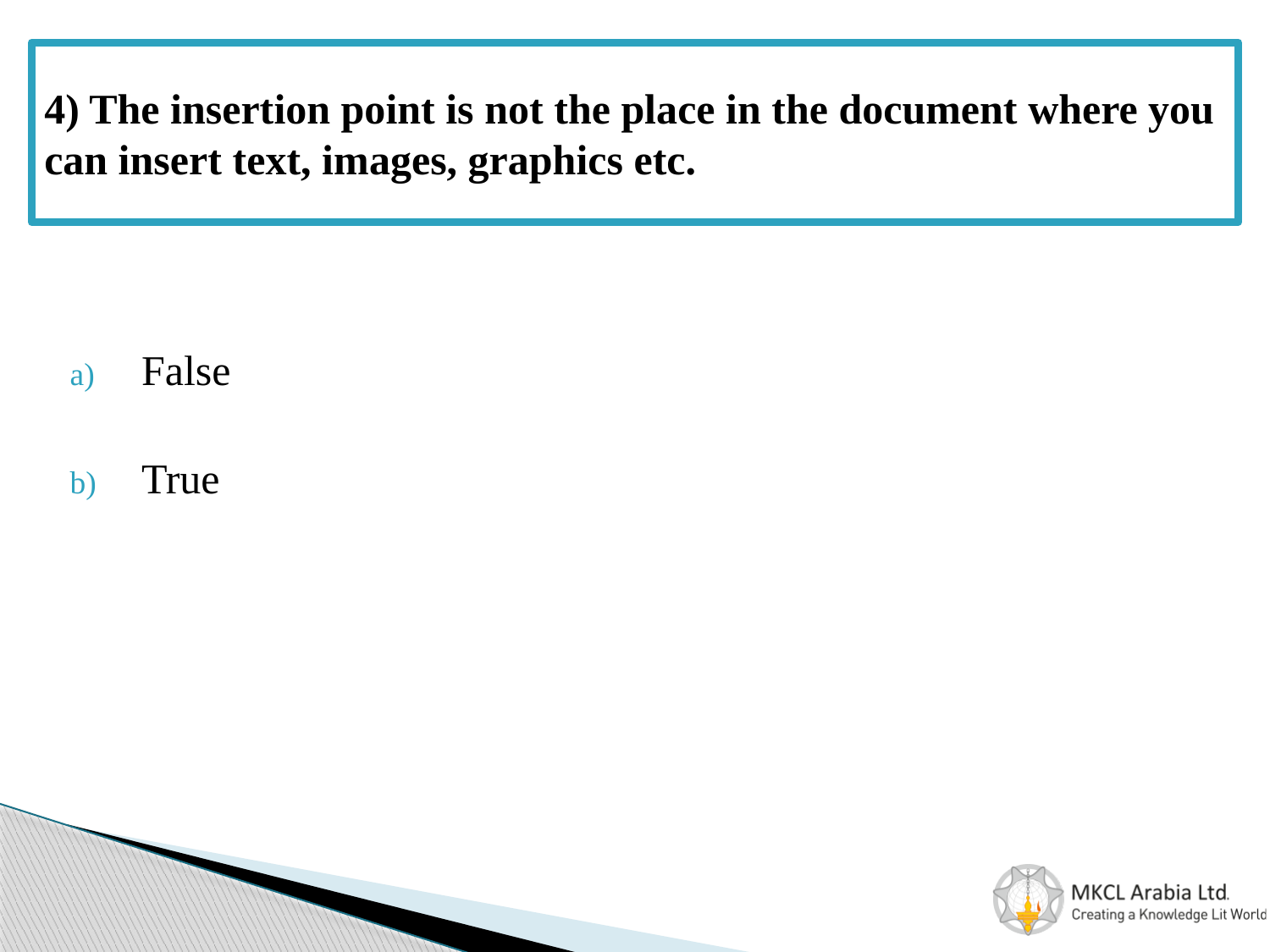

# 4) The insertion point is not the place in the document where you can insert text, images, graphics etc.
False
True